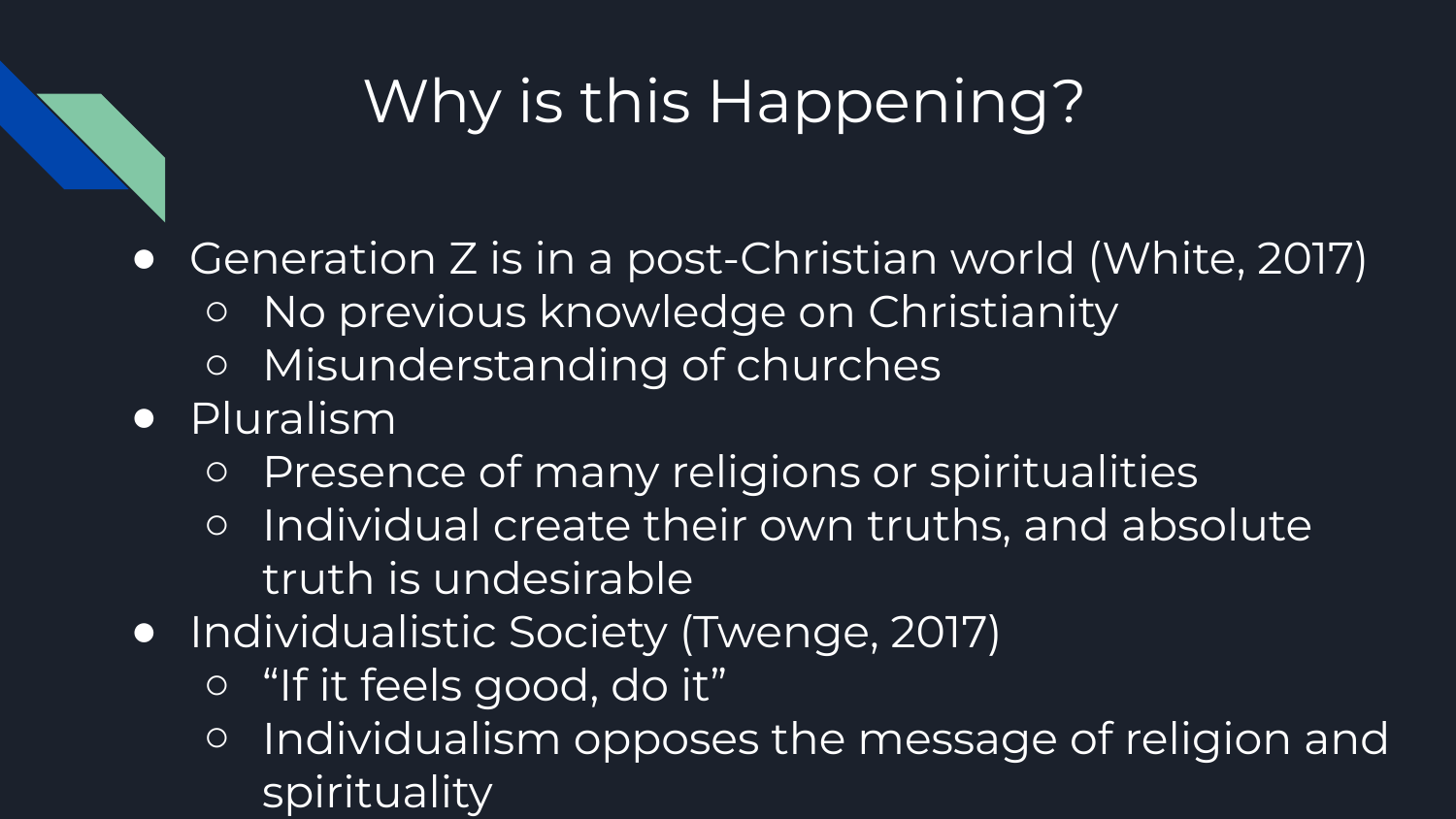

# Why is this Happening?
Generation Z is in a post-Christian world (White, 2017)
No previous knowledge on Christianity
Misunderstanding of churches
Pluralism
Presence of many religions or spiritualities
Individual create their own truths, and absolute truth is undesirable
Individualistic Society (Twenge, 2017)
“If it feels good, do it”
Individualism opposes the message of religion and spirituality